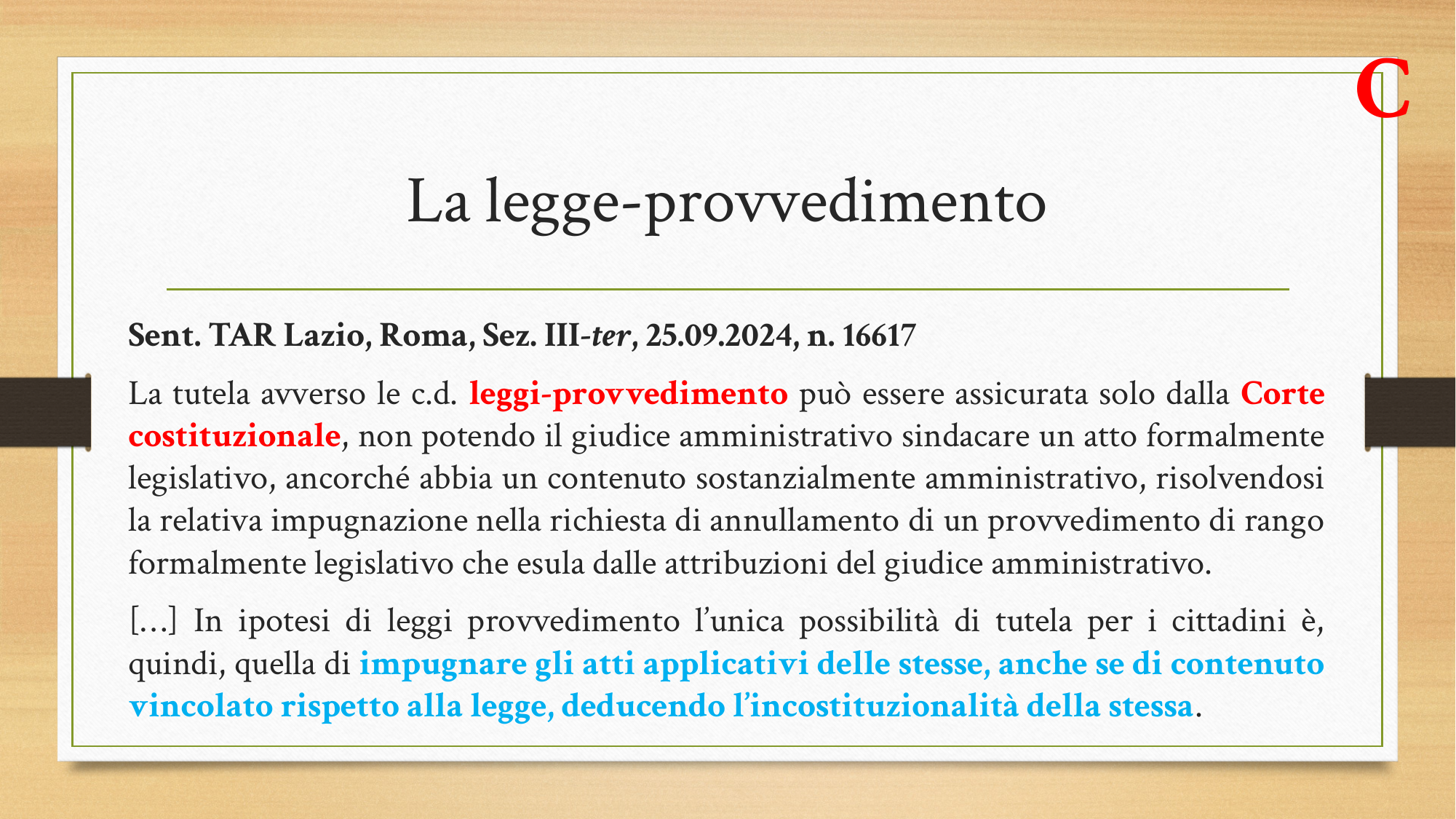

C
# La legge-provvedimento
Sent. TAR Lazio, Roma, Sez. III-ter, 25.09.2024, n. 16617
La tutela avverso le c.d. leggi-provvedimento può essere assicurata solo dalla Corte costituzionale, non potendo il giudice amministrativo sindacare un atto formalmente legislativo, ancorché abbia un contenuto sostanzialmente amministrativo, risolvendosi la relativa impugnazione nella richiesta di annullamento di un provvedimento di rango formalmente legislativo che esula dalle attribuzioni del giudice amministrativo.
[…] In ipotesi di leggi provvedimento l’unica possibilità di tutela per i cittadini è, quindi, quella di impugnare gli atti applicativi delle stesse, anche se di contenuto vincolato rispetto alla legge, deducendo l’incostituzionalità della stessa.